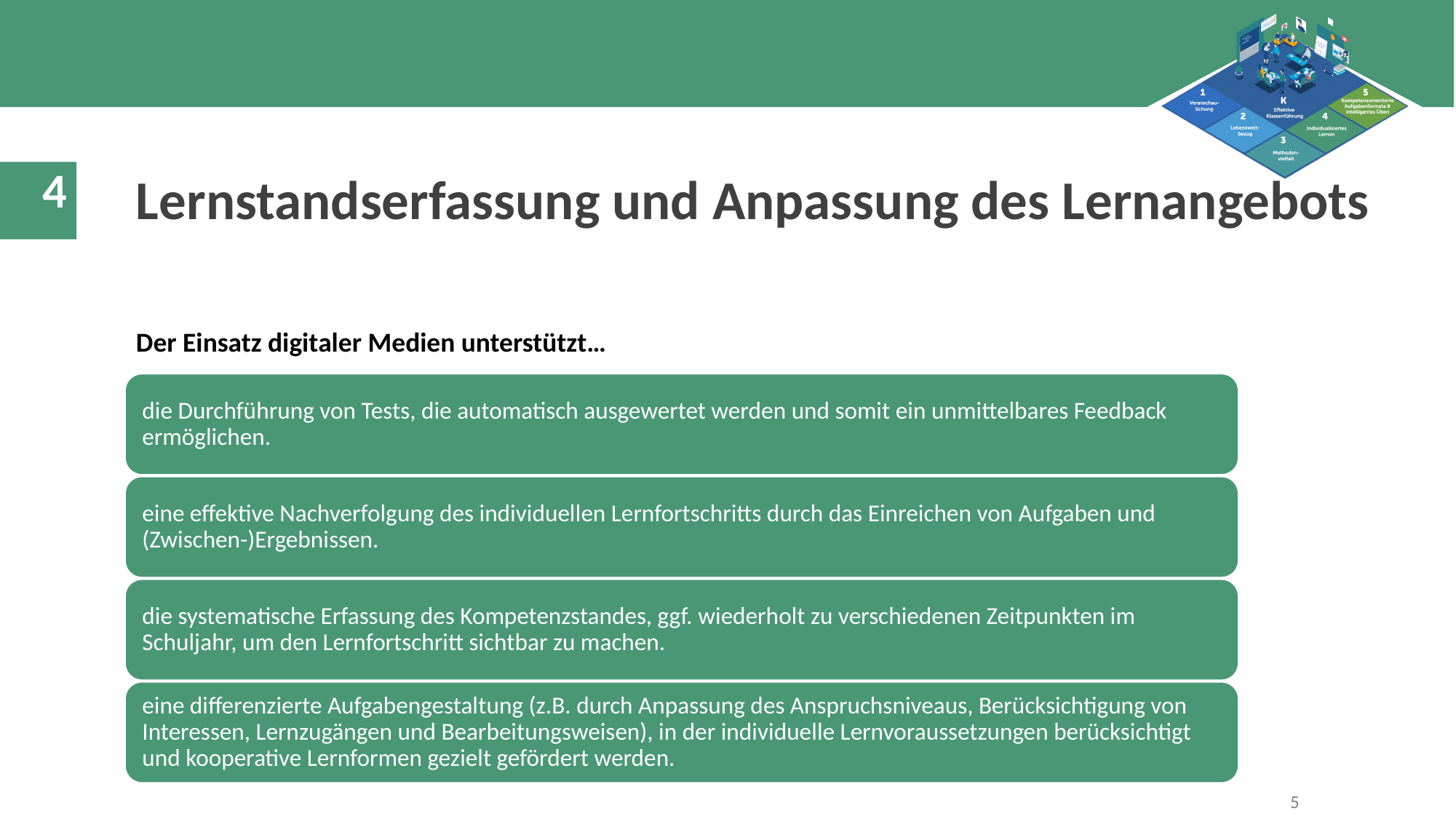

Lernstandserfassung und Anpassung des Lernangebots
Der Einsatz digitaler Medien unterstützt…

die Durchführung von Tests, die automatisch ausgewertet werden und somit ein unmittelbares Feedback ermöglichen.
eine effektive Nachverfolgung des individuellen Lernfortschritts durch das Einreichen von Aufgaben und (Zwischen-)Ergebnissen.
die systematische Erfassung des Kompetenzstandes, ggf. wiederholt zu verschiedenen Zeitpunkten im Schuljahr, um den Lernfortschritt sichtbar zu machen.
eine differenzierte Aufgabengestaltung (z.B. durch Anpassung des Anspruchsniveaus, Berücksichtigung von Interessen, Lernzugängen und Bearbeitungsweisen), in der individuelle Lernvoraussetzungen berücksichtigt und kooperative Lernformen gezielt gefördert werden.
5